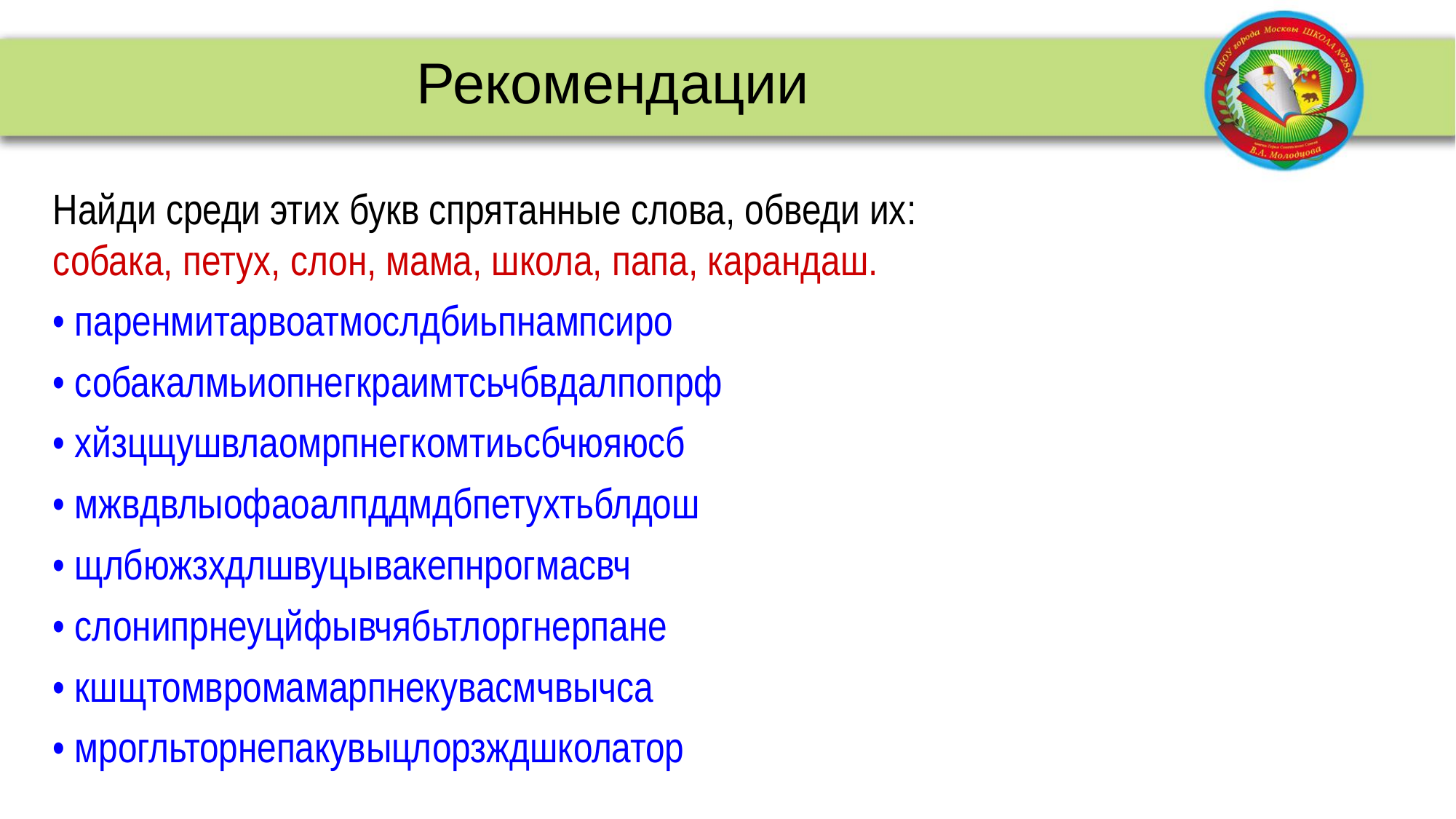

Рекомендации
# Найди среди этих букв спрятанные слова, обведи их:
собака, петух, слон, мама, школа, папа, карандаш.
• паренмитарвоатмослдбиьпнампсиро
• собакалмьиопнегкраимтсьчбвдалпопрф
• хйзцщушвлаомрпнегкомтиьсбчюяюсб
• мжвдвлыофаоалпддмдбпетухтьблдош
• щлбюжзхдлшвуцывакепнрогмасвч
• слонипрнеуцйфывчябьтлоргнерпане
• кшщтомвромамарпнекувасмчвычса
• мрогльторнепакувыцлорзждшколатор